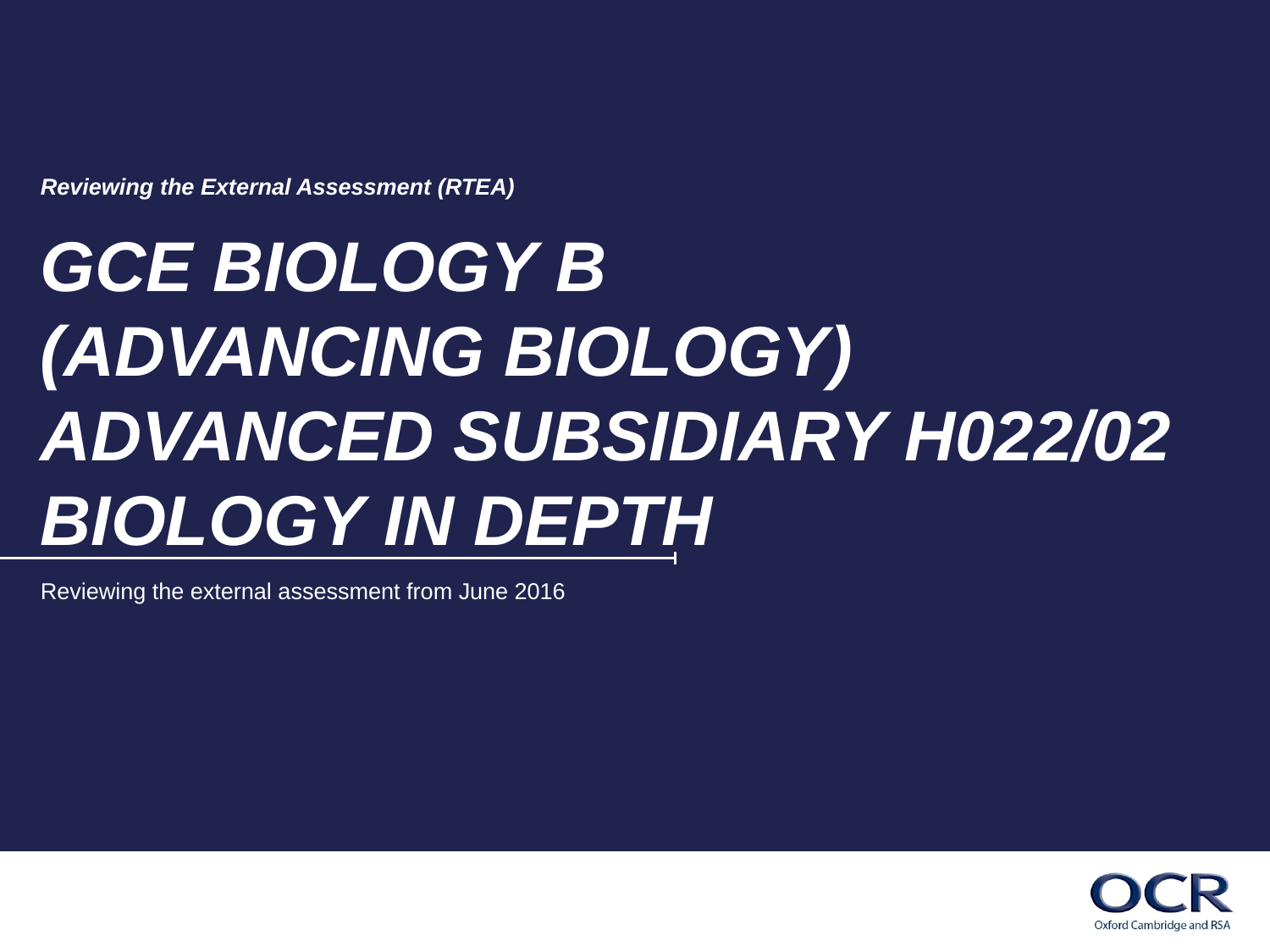

Reviewing the External Assessment (RTEA)
# GCE BIOLOGY B (ADVANCING BIOLOGY) ADVANCED SUBSIDIARY H022/02 BIOLOGY IN DEPTH
Reviewing the external assessment from June 2016